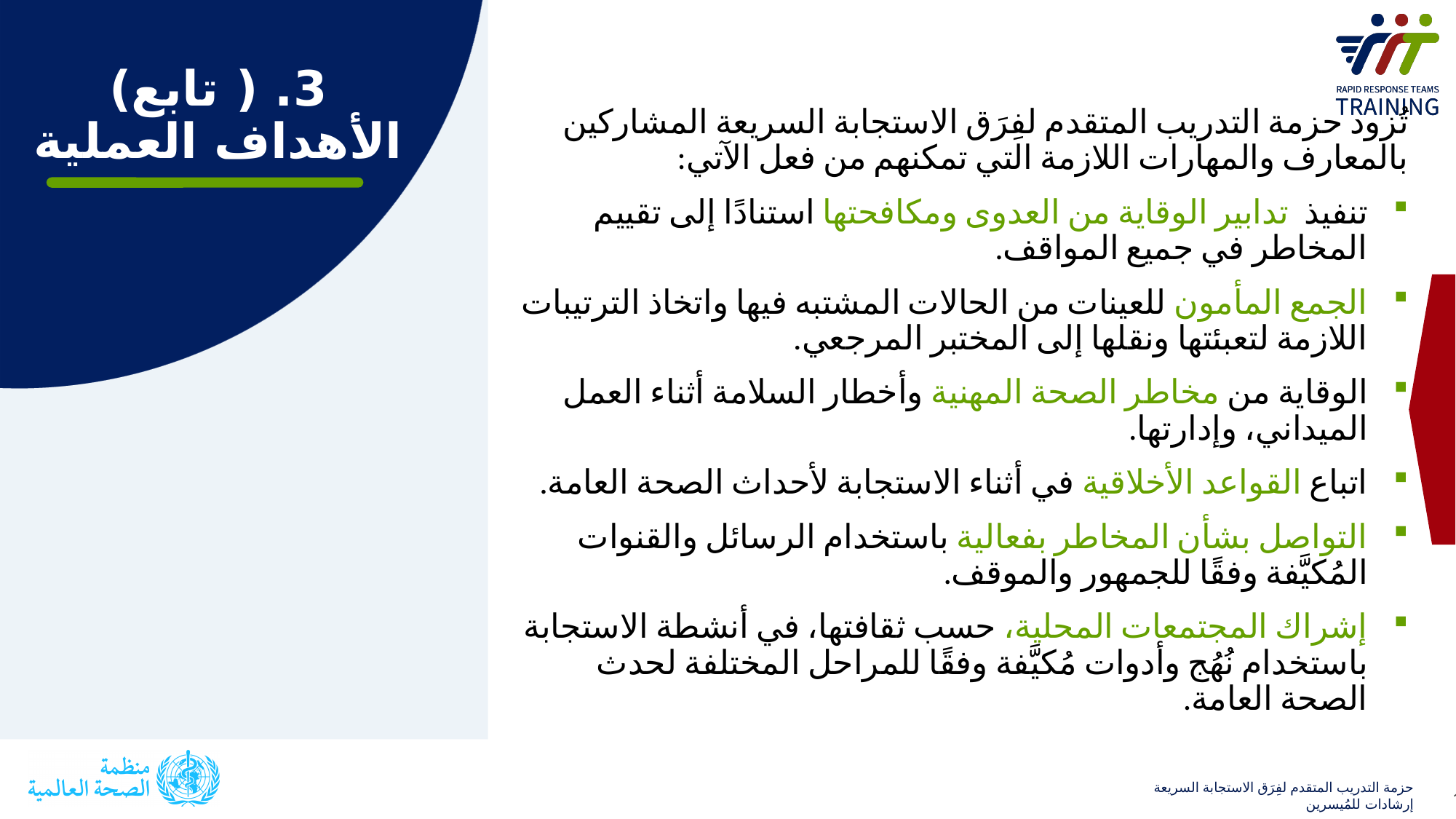

# 3. ( تابع) الأهداف العملية
تُزود حزمة التدريب المتقدم لفِرَق الاستجابة السريعة المشاركين بالمعارف والمهارات اللازمة التي تمكنهم من فعل الآتي:
تنفيذ  تدابير الوقاية من العدوى ومكافحتها استنادًا إلى تقييم المخاطر في جميع المواقف.
الجمع المأمون للعينات من الحالات المشتبه فيها واتخاذ الترتيبات اللازمة لتعبئتها ونقلها إلى المختبر المرجعي.
الوقاية من مخاطر الصحة المهنية وأخطار السلامة أثناء العمل الميداني، وإدارتها.
اتباع القواعد الأخلاقية في أثناء الاستجابة لأحداث الصحة العامة.
التواصل بشأن المخاطر بفعالية باستخدام الرسائل والقنوات المُكيَّفة وفقًا للجمهور والموقف.
إشراك المجتمعات المحلية، حسب ثقافتها، في أنشطة الاستجابة باستخدام نُهُج وأدوات مُكيَّفة وفقًا للمراحل المختلفة لحدث الصحة العامة.